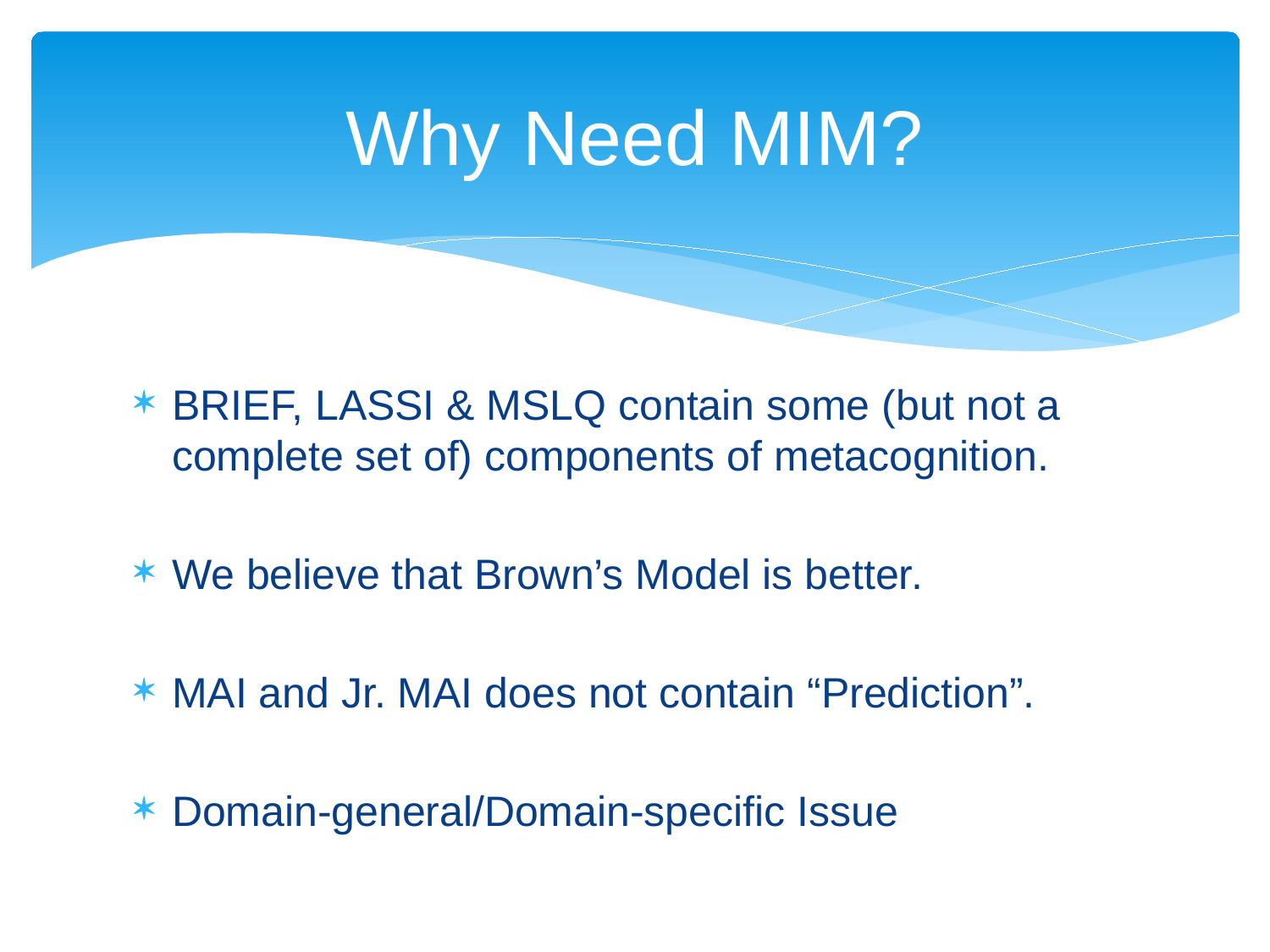

# Why Need MIM?
BRIEF, LASSI & MSLQ contain some (but not a complete set of) components of metacognition.

We believe that Brown’s Model is better.

MAI and Jr. MAI does not contain “Prediction”.

Domain-general/Domain-specific Issue